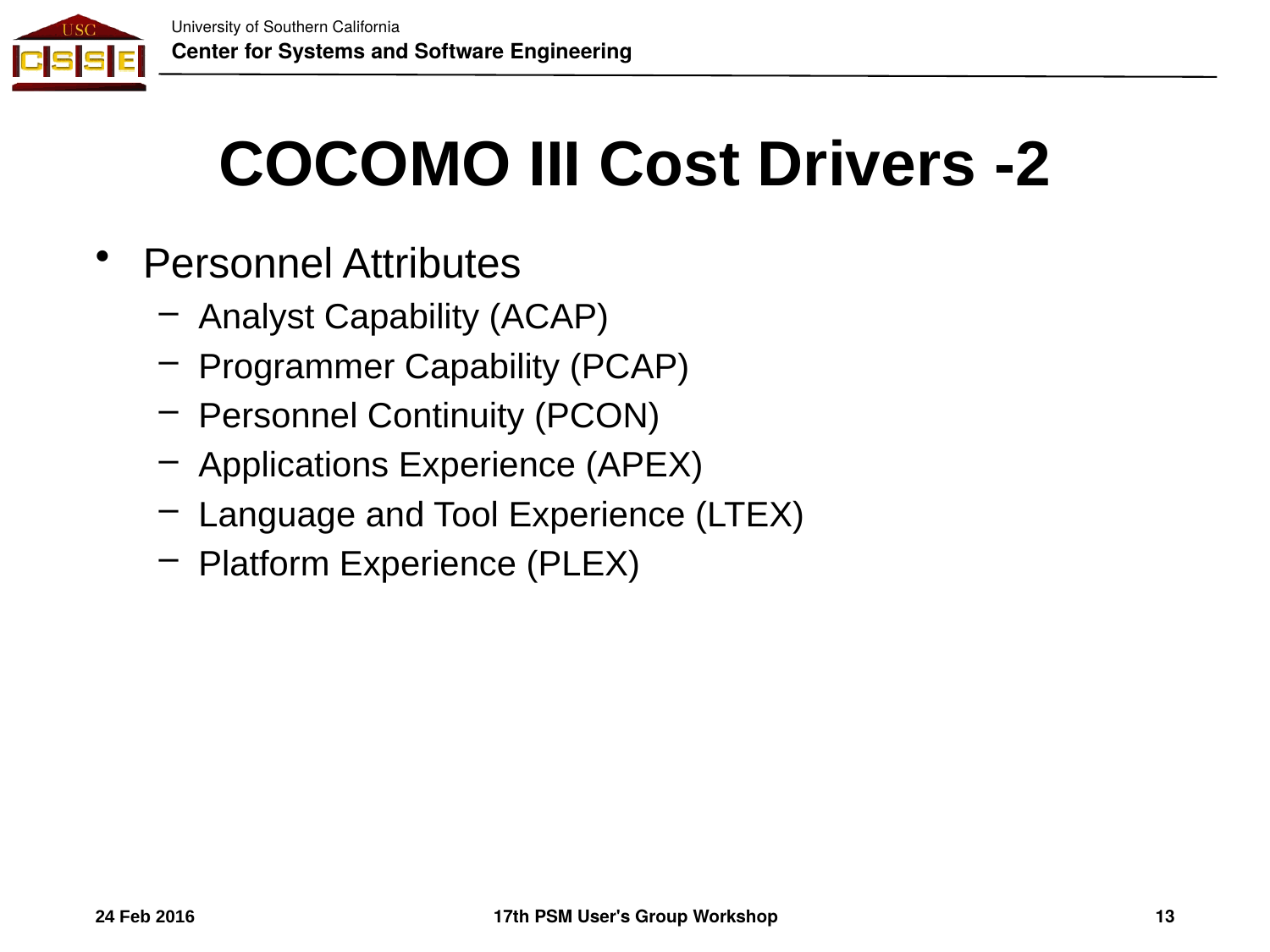

# COCOMO III Cost Drivers -2
Personnel Attributes
Analyst Capability (ACAP)
Programmer Capability (PCAP)
Personnel Continuity (PCON)
Applications Experience (APEX)
Language and Tool Experience (LTEX)
Platform Experience (PLEX)

24 Feb 2016
13
17th PSM User's Group Workshop